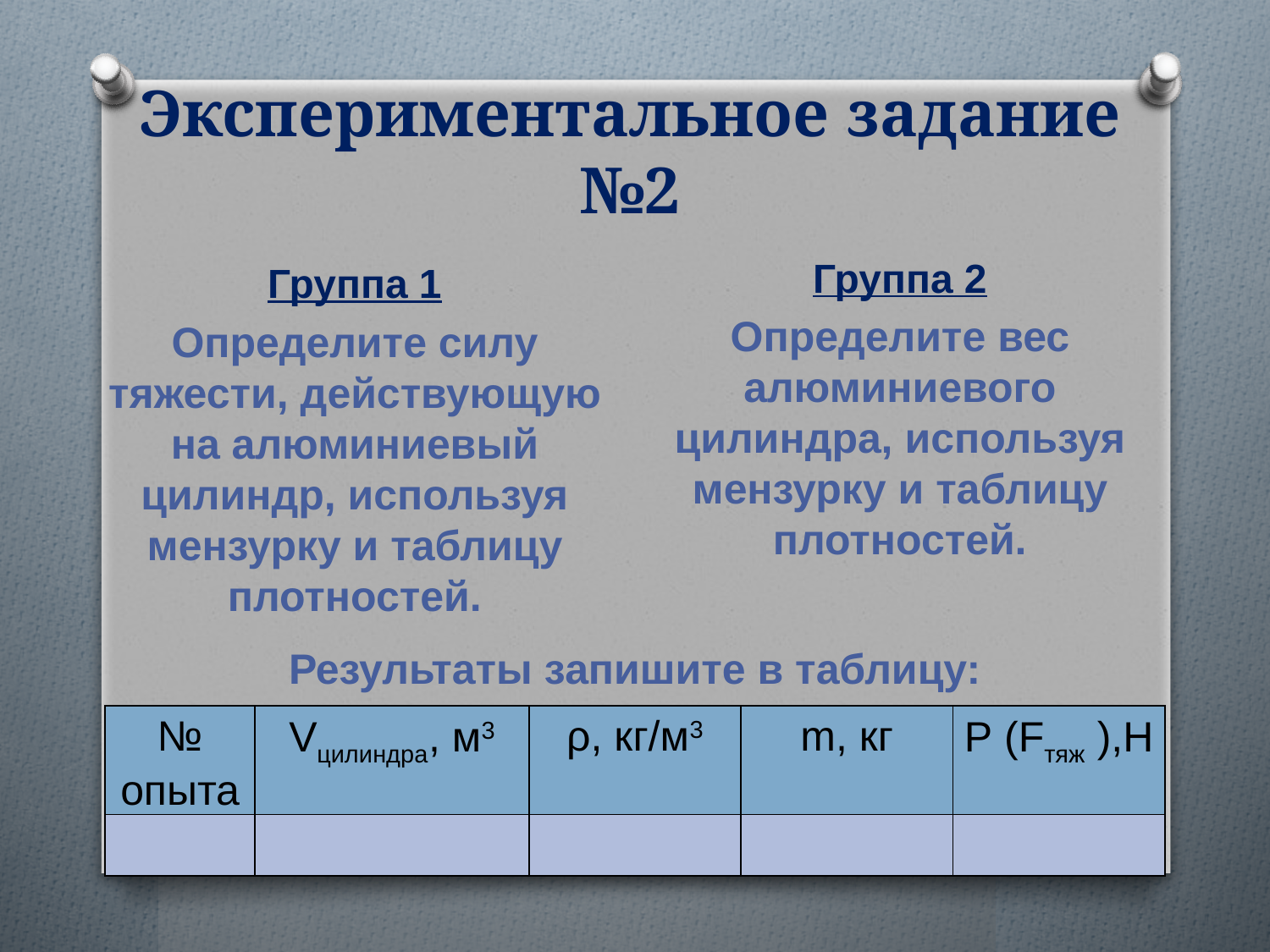

# Экспериментальное задание №2
Группа 1
Определите силу тяжести, действующую на алюминиевый цилиндр, используя мензурку и таблицу плотностей.
Группа 2
Определите вес алюминиевого цилиндра, используя мензурку и таблицу плотностей.

Результаты запишите в таблицу:

| № опыта | Vцилиндра, м3 | ρ, кг/м3 | m, кг | Р (Fтяж ),Н |
| --- | --- | --- | --- | --- |
|  |  |  |  |  |